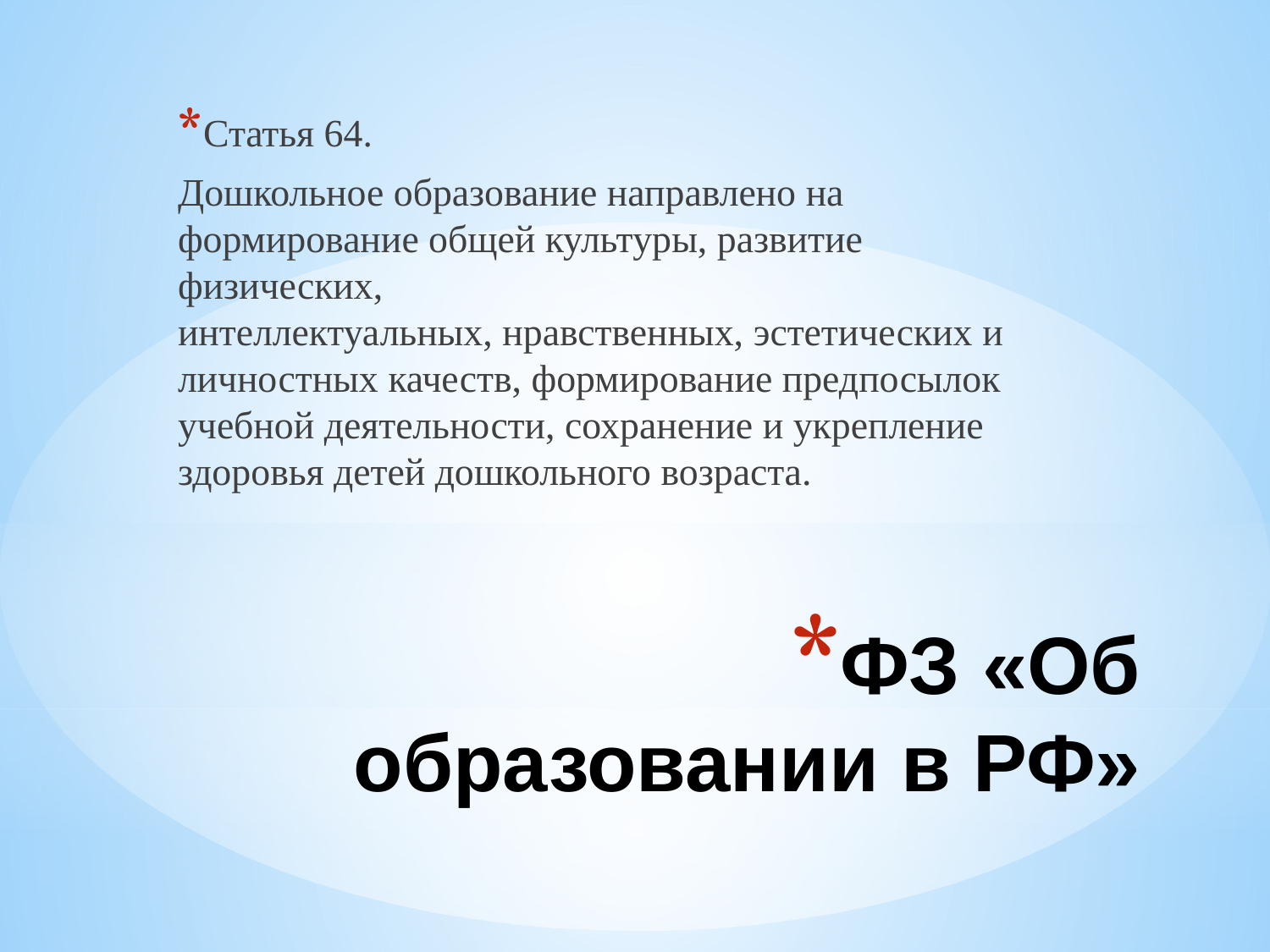

Статья 64.
Дошкольное образование направлено на формирование общей культуры, развитие физических, интеллектуальных, нравственных, эстетических и личностных качеств, формирование предпосылок учебной деятельности, сохранение и укрепление здоровья детей дошкольного возраста.

# ФЗ «Об образовании в РФ»